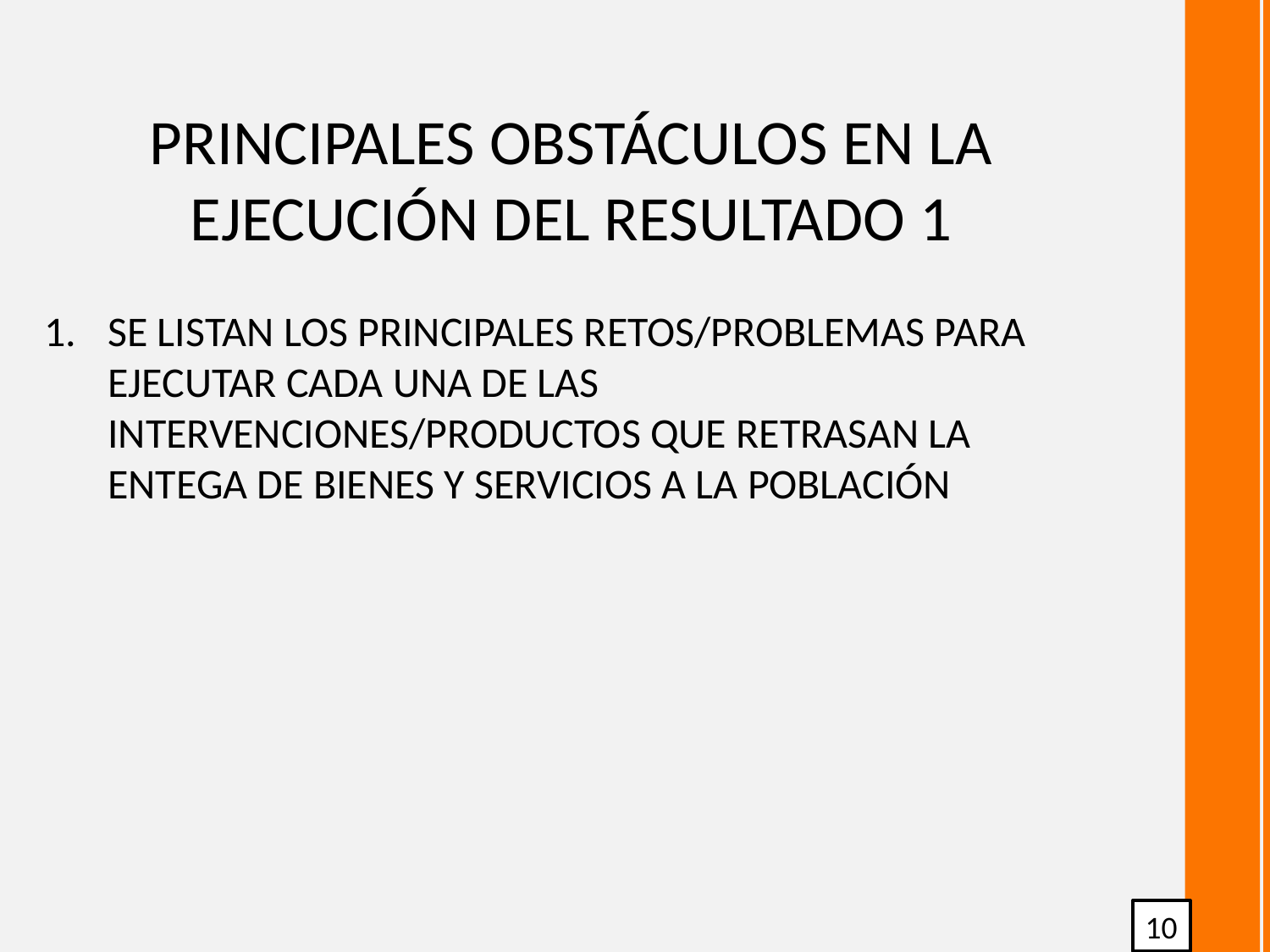

PRINCIPALES OBSTÁCULOS EN LA EJECUCIÓN DEL RESULTADO 1

SE LISTAN LOS PRINCIPALES RETOS/PROBLEMAS PARA EJECUTAR CADA UNA DE LAS INTERVENCIONES/PRODUCTOS QUE RETRASAN LA ENTEGA DE BIENES Y SERVICIOS A LA POBLACIÓN
10